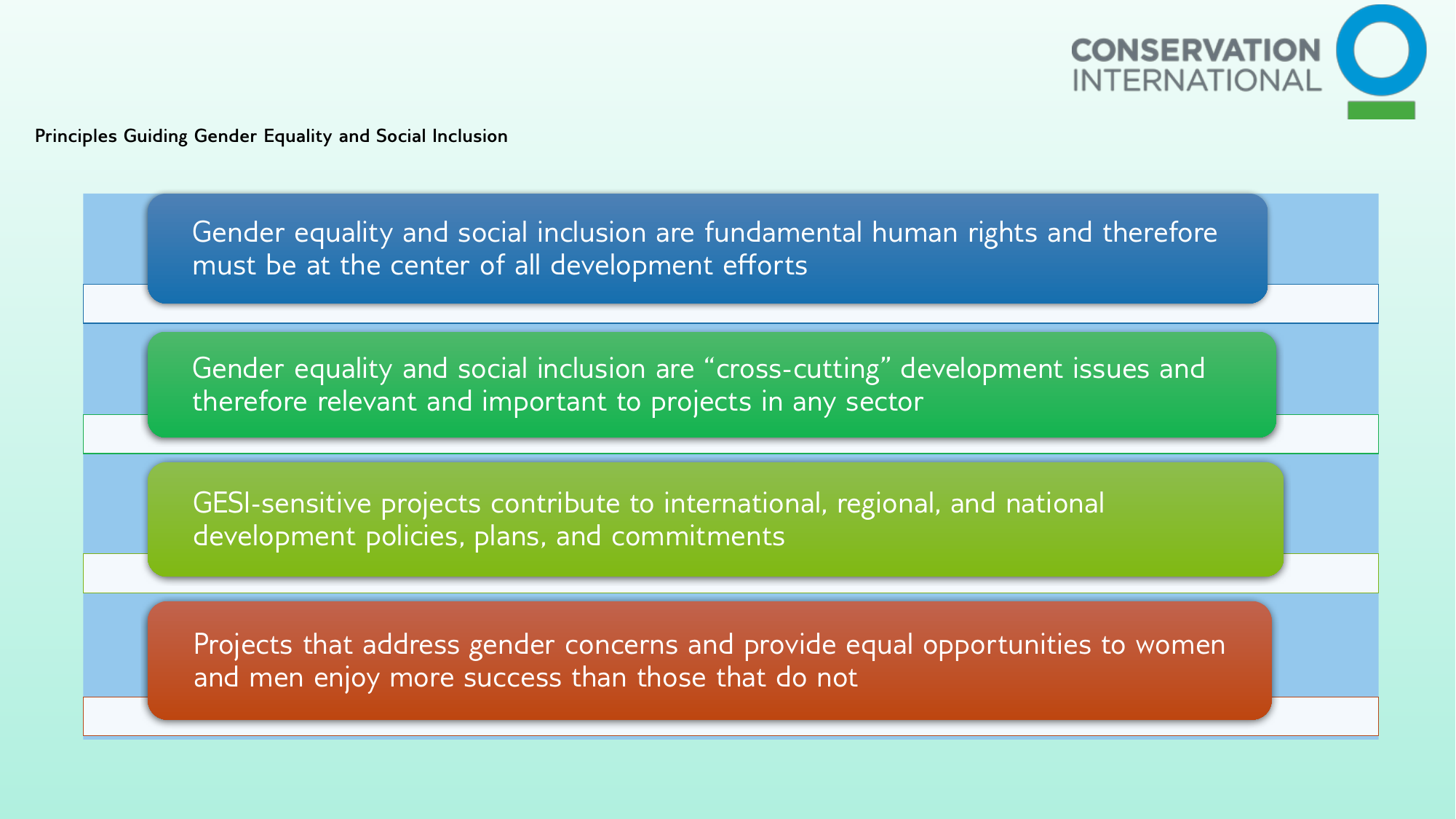

# Principles Guiding Gender Equality and Social Inclusion
Gender equality and social inclusion are fundamental human rights and therefore must be at the center of all development efforts
Gender equality and social inclusion are “cross-cutting” development issues and therefore relevant and important to projects in any sector
GESI-sensitive projects contribute to international, regional, and national development policies, plans, and commitments
Projects that address gender concerns and provide equal opportunities to women and men enjoy more success than those that do not